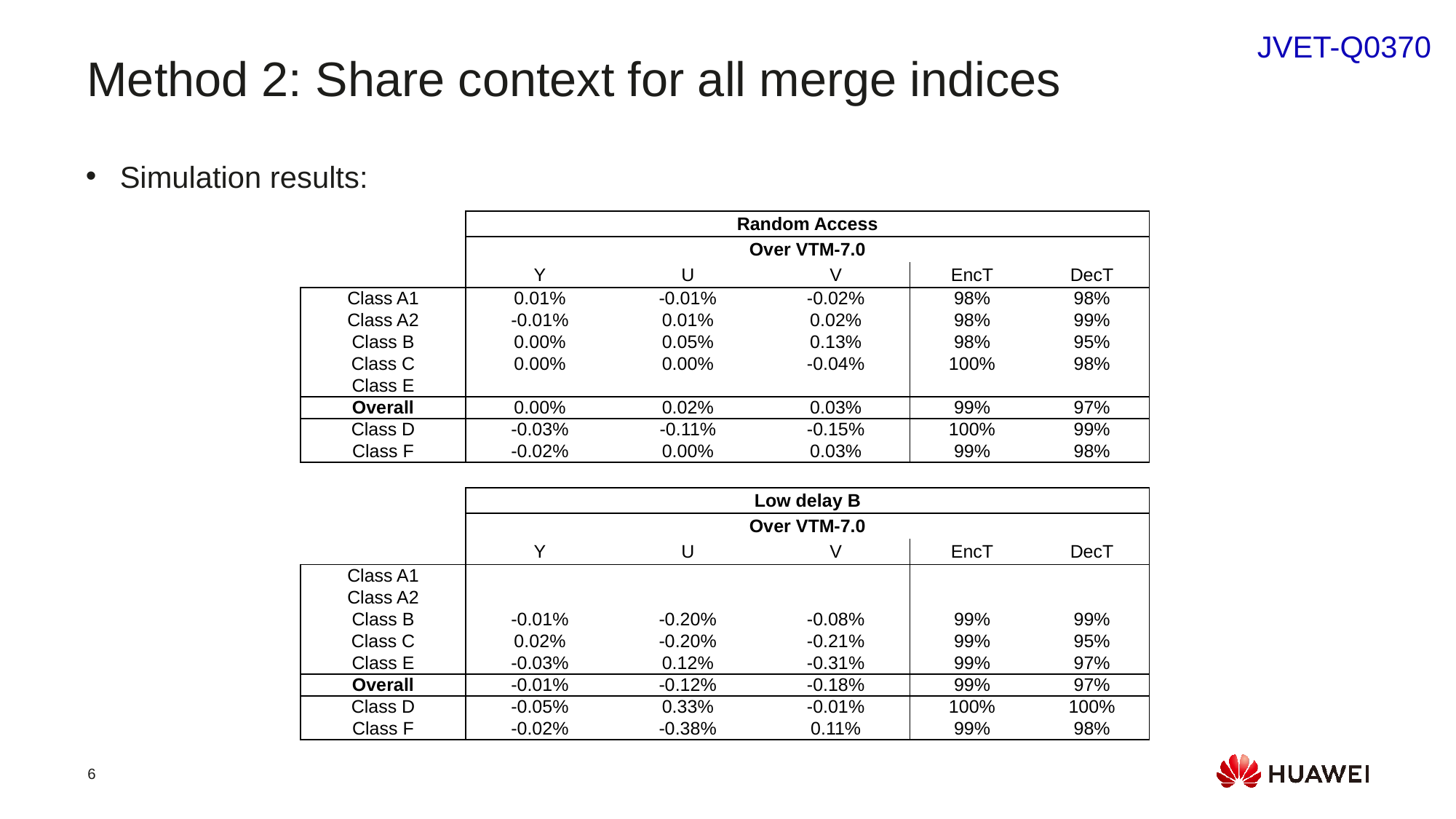

JVET-Q0370
Method 2: Share context for all merge indices
Simulation results:
|  | Random Access |  |  |  |  |
| --- | --- | --- | --- | --- | --- |
|  | Over VTM-7.0 |  |  |  |  |
|  | Y | U | V | EncT | DecT |
| Class A1 | 0.01% | -0.01% | -0.02% | 98% | 98% |
| Class A2 | -0.01% | 0.01% | 0.02% | 98% | 99% |
| Class B | 0.00% | 0.05% | 0.13% | 98% | 95% |
| Class C | 0.00% | 0.00% | -0.04% | 100% | 98% |
| Class E |  |  |  |  |  |
| Overall | 0.00% | 0.02% | 0.03% | 99% | 97% |
| Class D | -0.03% | -0.11% | -0.15% | 100% | 99% |
| Class F | -0.02% | 0.00% | 0.03% | 99% | 98% |
|  |  |  |  |  |  |
|  | Low delay B |  |  |  |  |
|  | Over VTM-7.0 |  |  |  |  |
|  | Y | U | V | EncT | DecT |
| Class A1 |  |  |  |  |  |
| Class A2 |  |  |  |  |  |
| Class B | -0.01% | -0.20% | -0.08% | 99% | 99% |
| Class C | 0.02% | -0.20% | -0.21% | 99% | 95% |
| Class E | -0.03% | 0.12% | -0.31% | 99% | 97% |
| Overall | -0.01% | -0.12% | -0.18% | 99% | 97% |
| Class D | -0.05% | 0.33% | -0.01% | 100% | 100% |
| Class F | -0.02% | -0.38% | 0.11% | 99% | 98% |